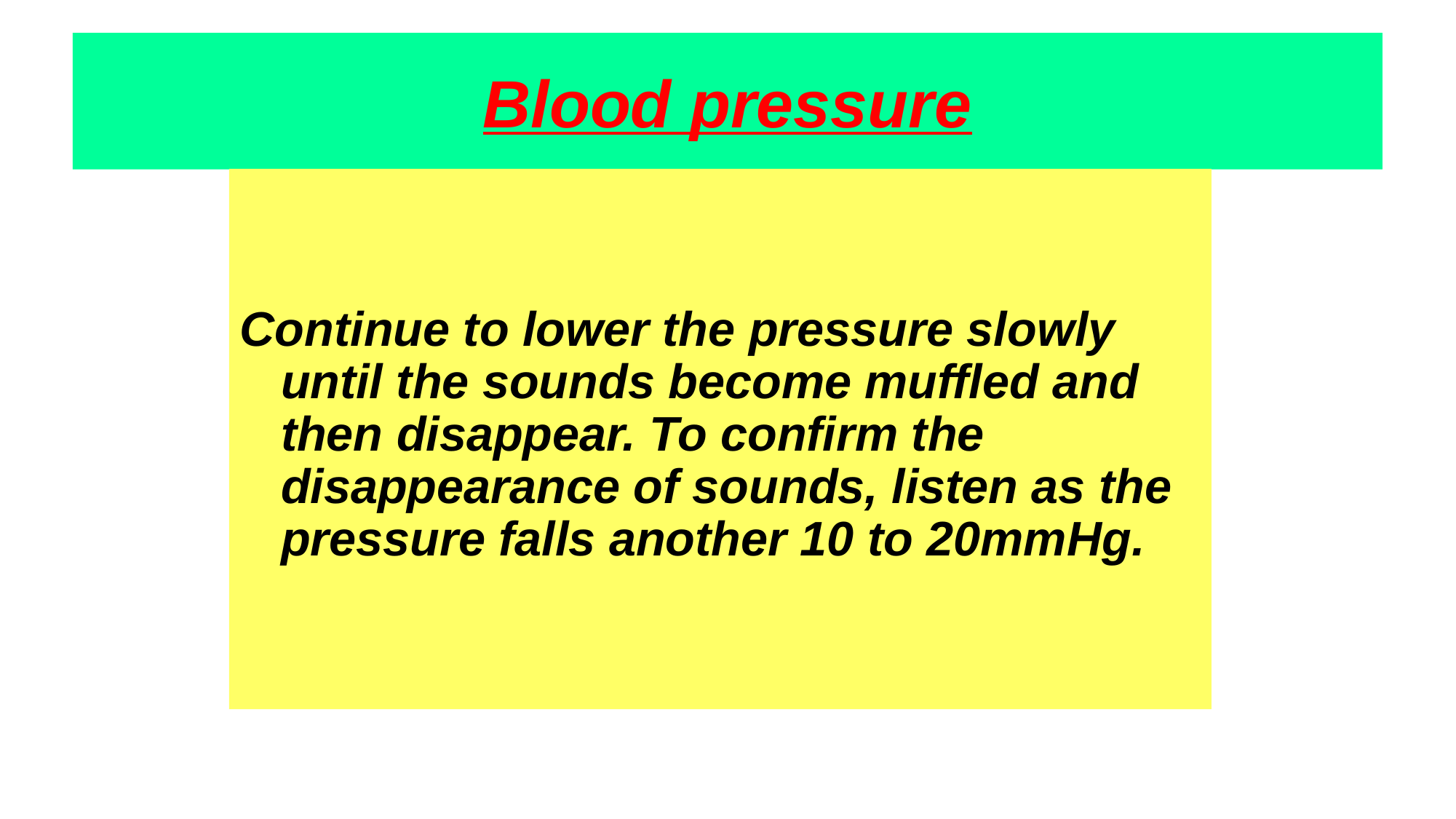

# Blood pressure

Continue to lower the pressure slowly until the sounds become muffled and then disappear. To confirm the disappearance of sounds, listen as the pressure falls another 10 to 20mmHg.